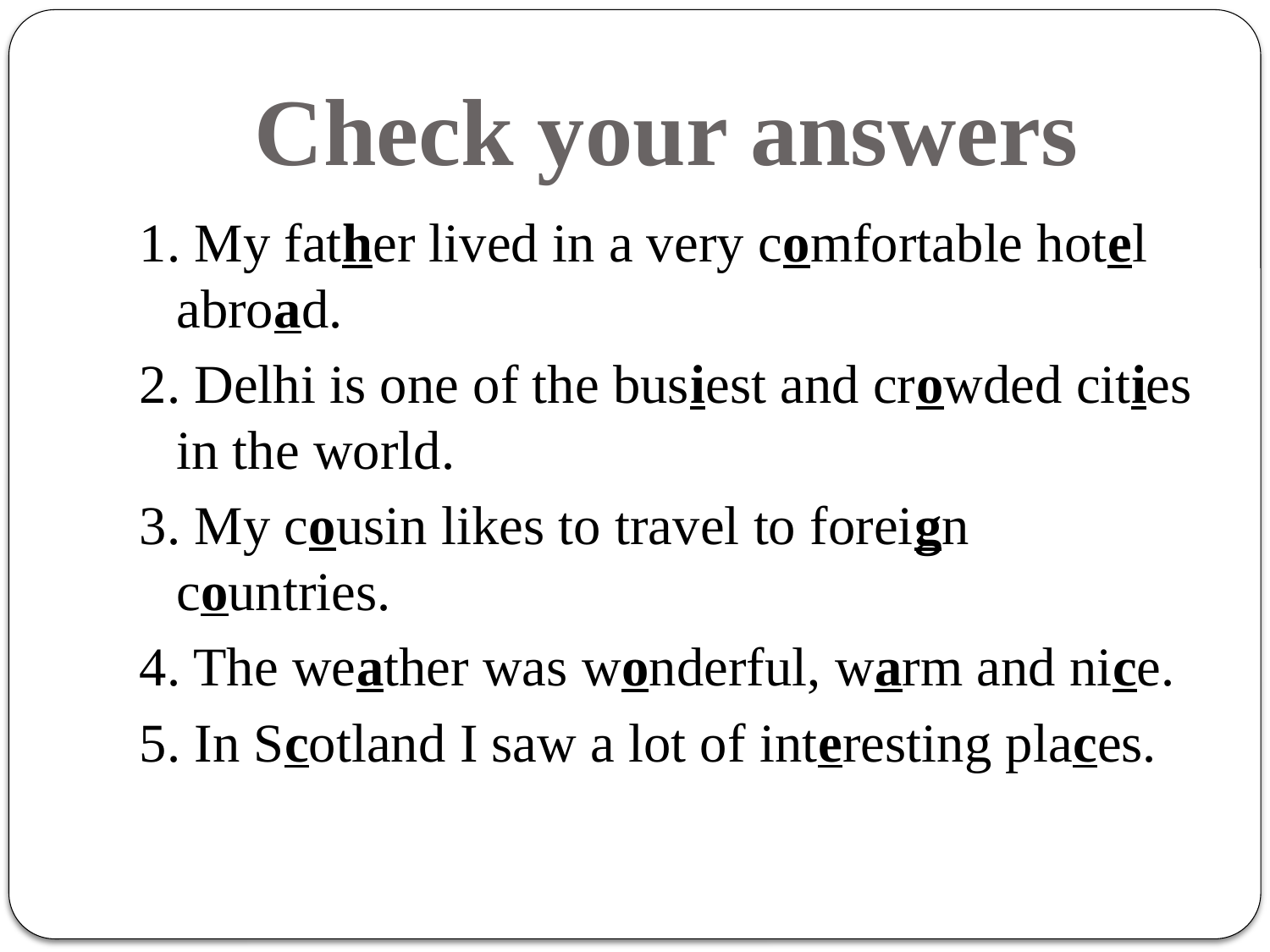

# Check your answers
1. My father lived in a very comfortable hotel abroad.
2. Delhi is one of the busiest and crowded cities in the world.
3. My cousin likes to travel to foreign countries.
4. The weather was wonderful, warm and nice.
5. In Scotland I saw a lot of interesting places.